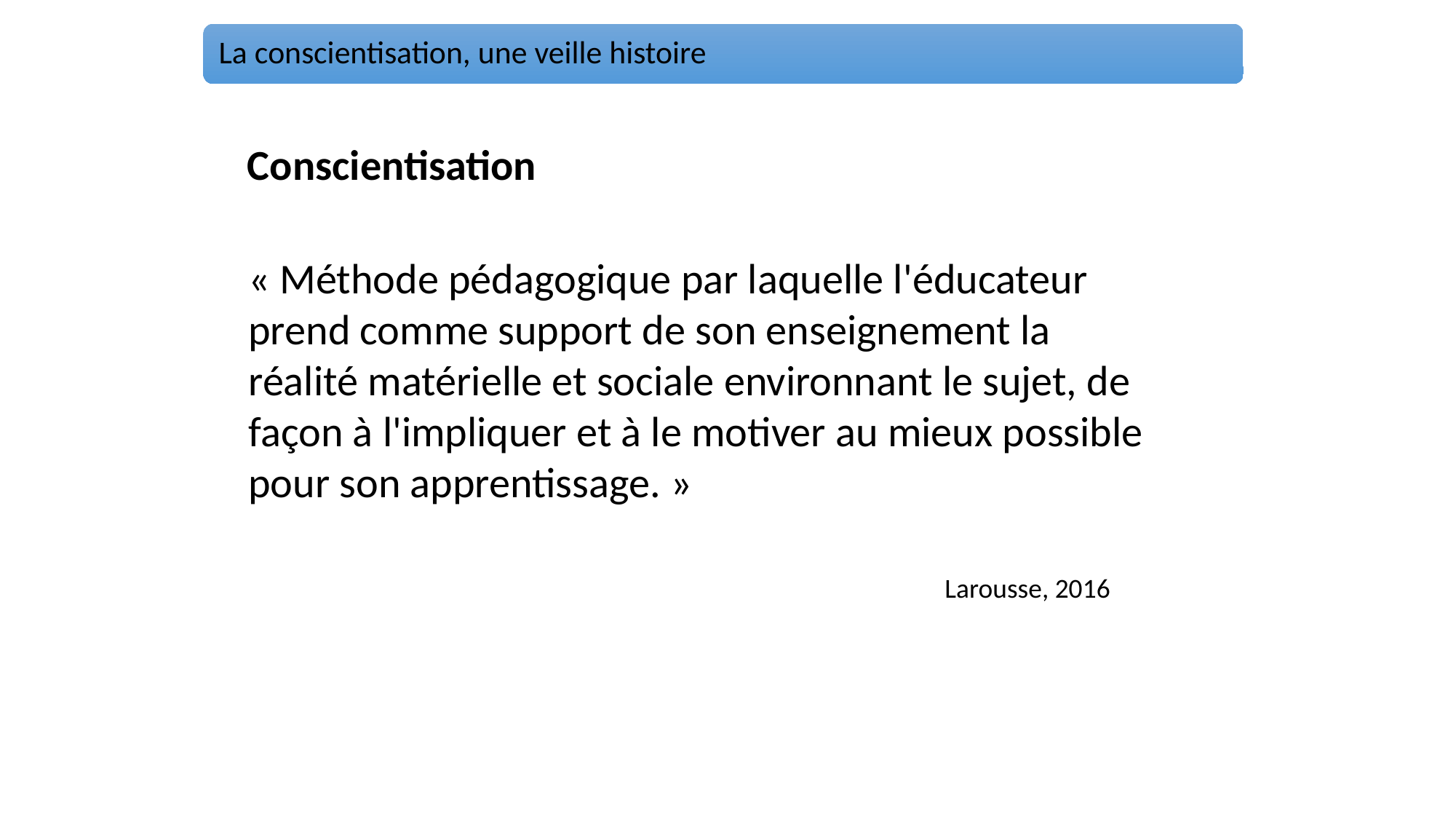

La conscientisation, une veille histoire
Conscientisation
« Méthode pédagogique par laquelle l'éducateur prend comme support de son enseignement la réalité matérielle et sociale environnant le sujet, de façon à l'impliquer et à le motiver au mieux possible pour son apprentissage. »
Larousse, 2016